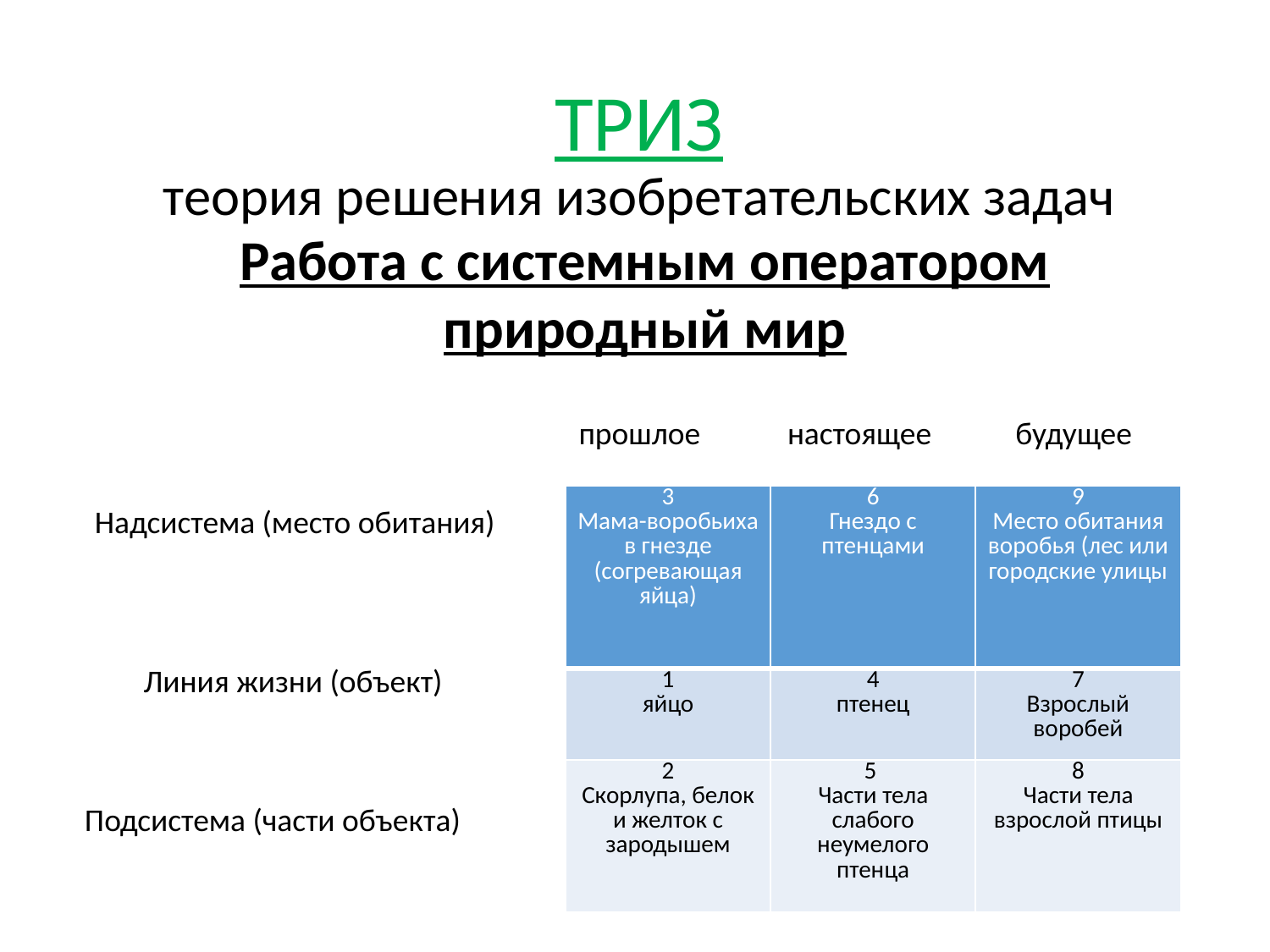

# ТРИЗ теория решения изобретательских задач
Работа с системным оператором
природный мир
прошлое
настоящее
будущее
| 3 Мама-воробьиха в гнезде (согревающая яйца) | 6 Гнездо с птенцами | 9 Место обитания воробья (лес или городские улицы |
| --- | --- | --- |
| 1 яйцо | 4 птенец | 7 Взрослый воробей |
| 2 Скорлупа, белок и желток с зародышем | 5 Части тела слабого неумелого птенца | 8 Части тела взрослой птицы |
Надсистема (место обитания)
Линия жизни (объект)
Подсистема (части объекта)